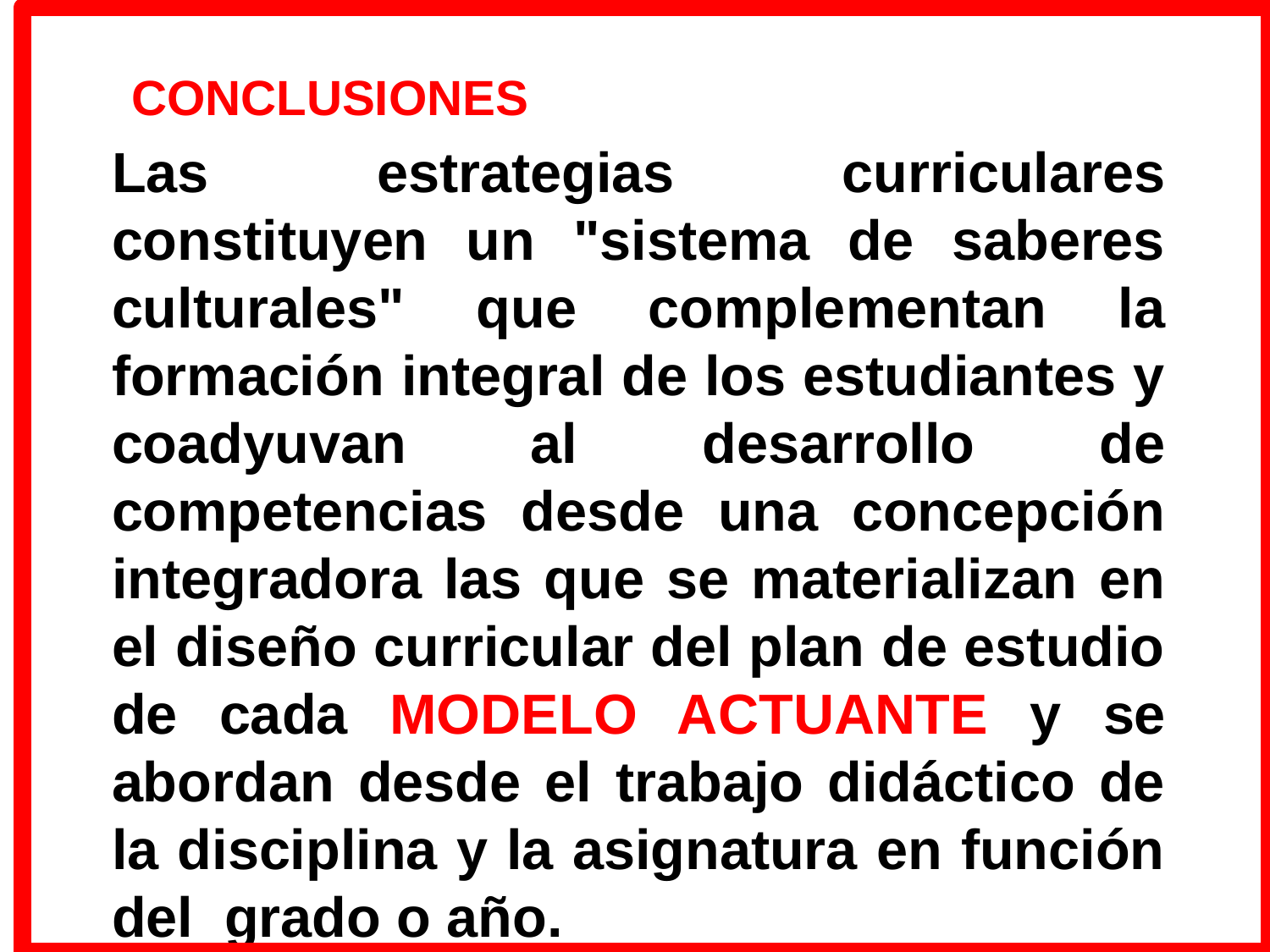

CONCLUSIONES
# Las estrategias curriculares constituyen un "sistema de saberes culturales" que complementan la formación integral de los estudiantes y coadyuvan al desarrollo de competencias desde una concepción integradora las que se materializan en el diseño curricular del plan de estudio de cada MODELO ACTUANTE y se abordan desde el trabajo didáctico de la disciplina y la asignatura en función del  grado o año.